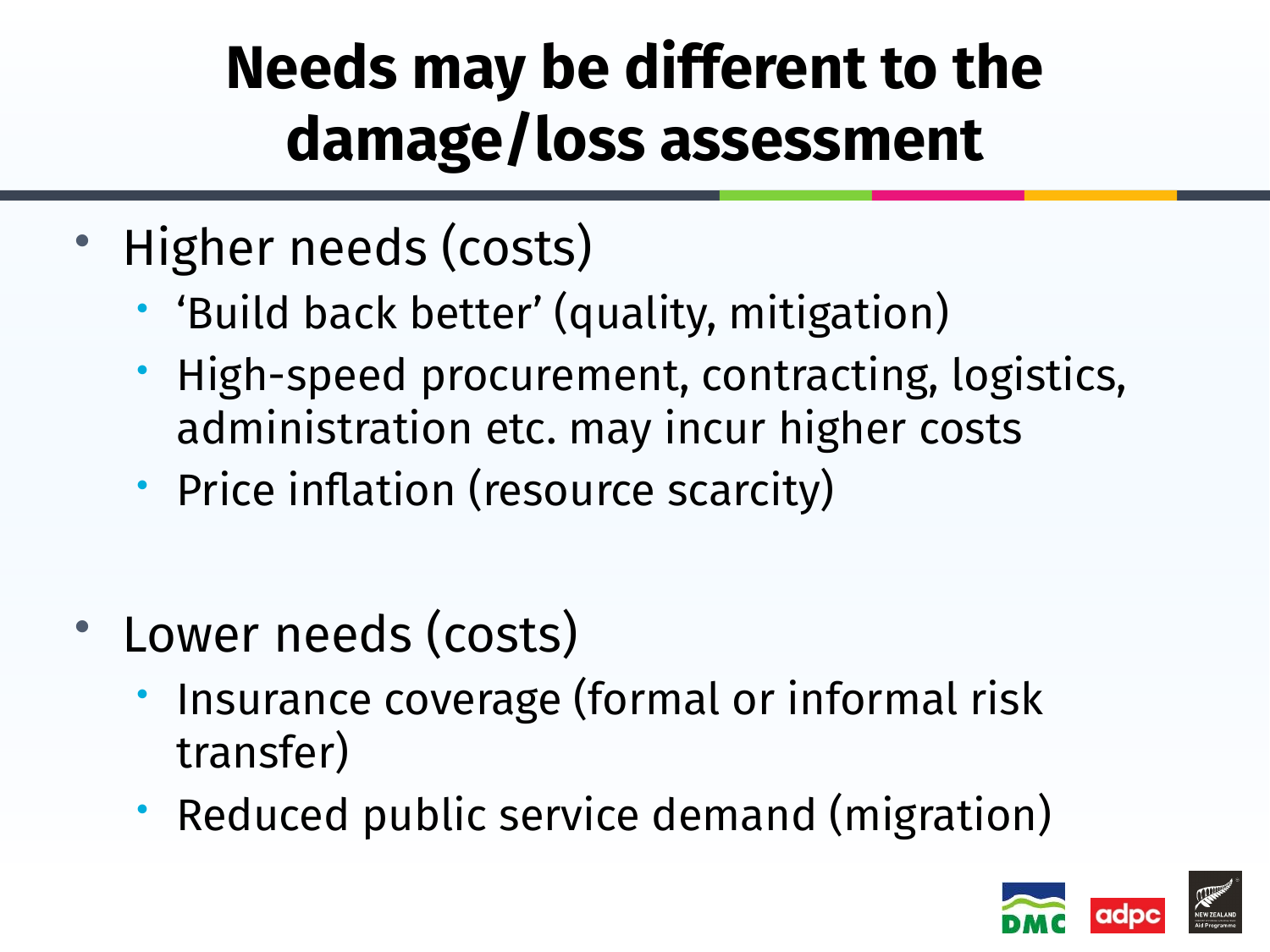

# Needs may be different to the damage/loss assessment
Higher needs (costs)
‘Build back better’ (quality, mitigation)
High-speed procurement, contracting, logistics, administration etc. may incur higher costs
Price inflation (resource scarcity)

Lower needs (costs)
Insurance coverage (formal or informal risk transfer)
Reduced public service demand (migration)